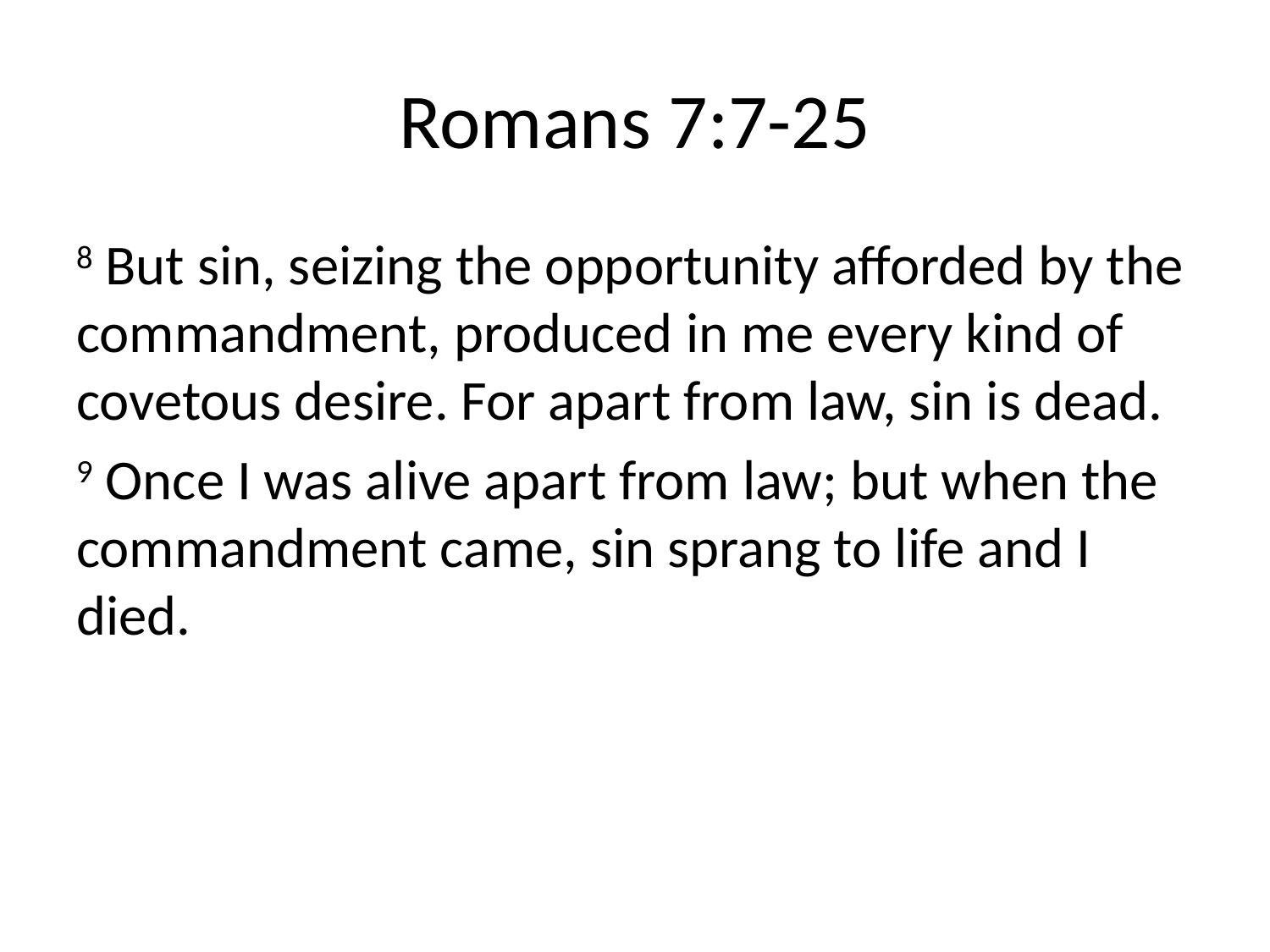

# Romans 7:7-25
8 But sin, seizing the opportunity afforded by the commandment, produced in me every kind of covetous desire. For apart from law, sin is dead.
9 Once I was alive apart from law; but when the commandment came, sin sprang to life and I died.